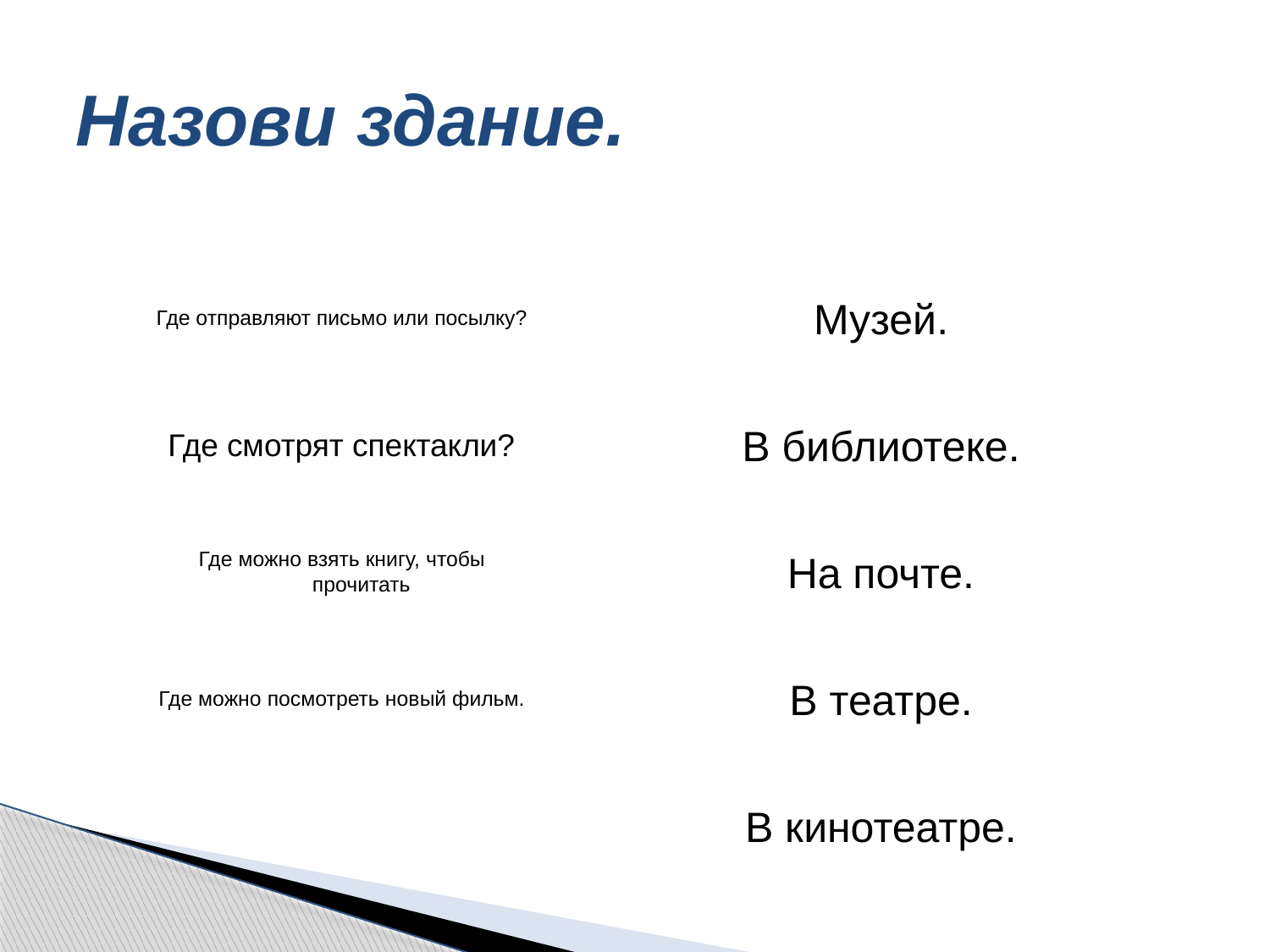

# Назови здание.
Где отправляют письмо или посылку?
Музей.
Где смотрят спектакли?
В библиотеке.
Где можно взять книгу, чтобы прочитать
На почте.
Где можно посмотреть новый фильм.
В театре.

В кинотеатре.